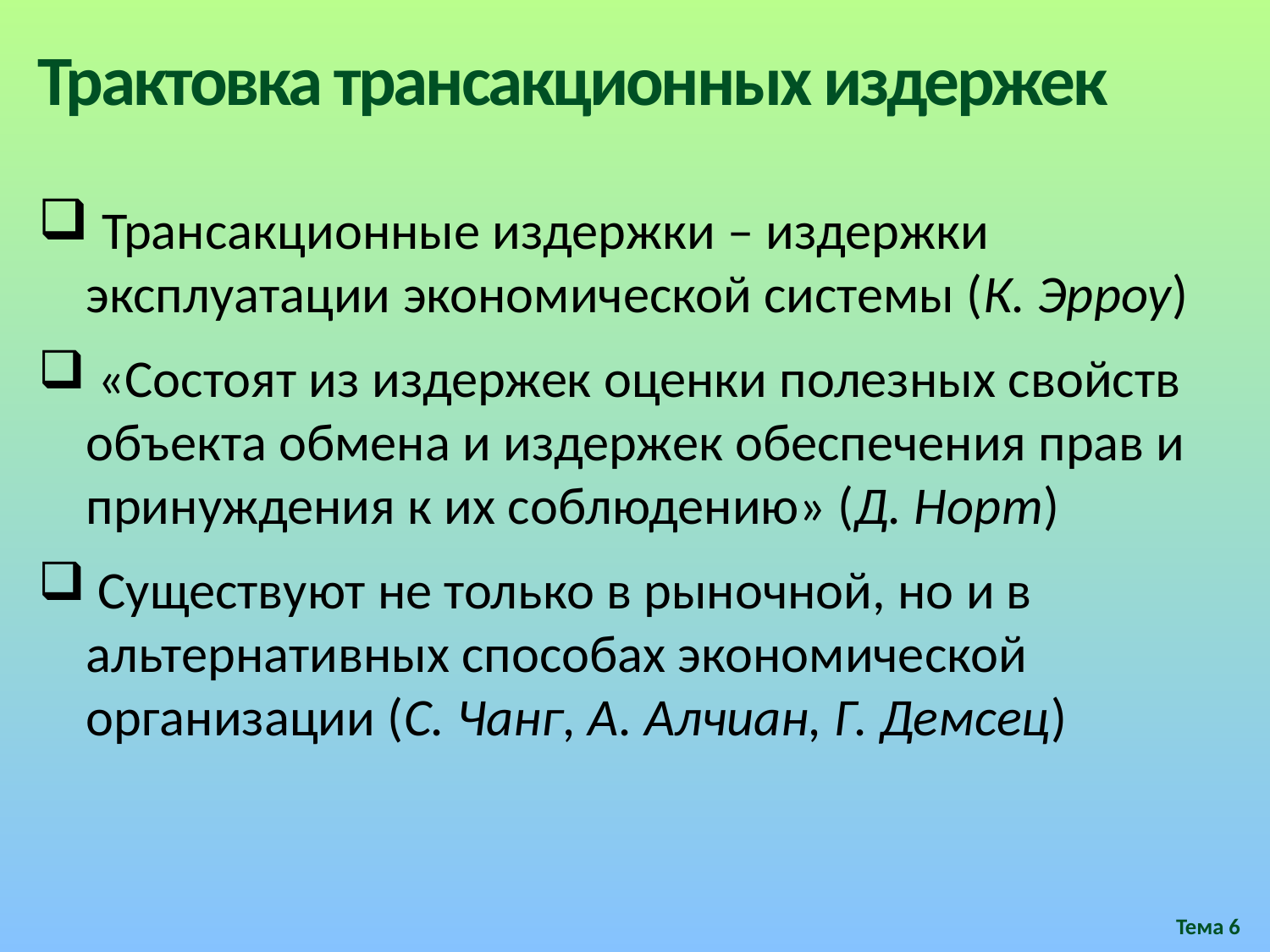

# Трактовка трансакционных издержек
 Трансакционные издержки – издержки эксплуатации экономической системы (К. Эрроу)

 «Состоят из издержек оценки полезных свойств объекта обмена и издержек обеспечения прав и принуждения к их соблюдению» (Д. Норт)

 Существуют не только в рыночной, но и в альтернативных способах экономической организации (С. Чанг, А. Алчиан, Г. Демсец)
Тема 6